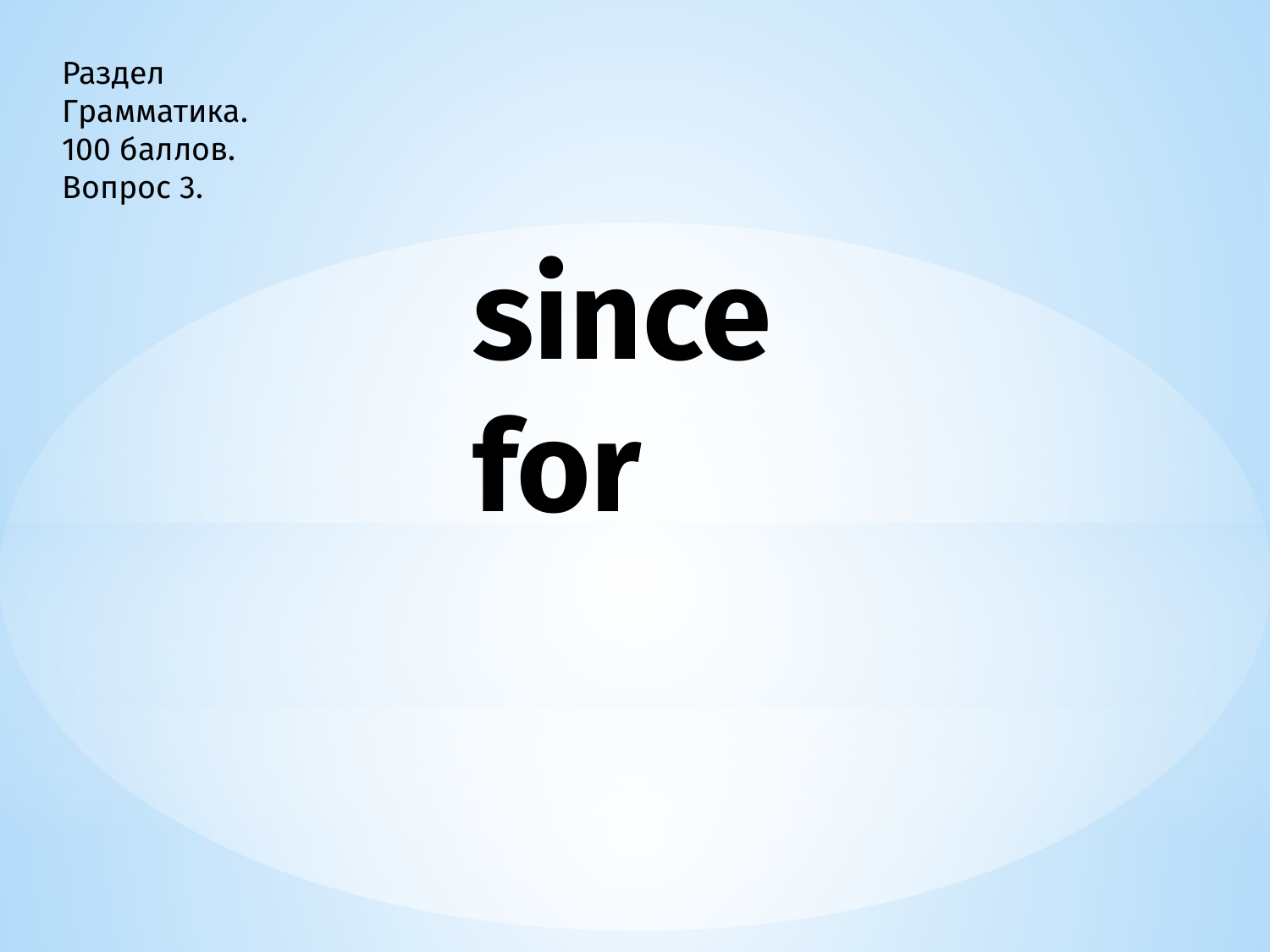

Раздел
Грамматика.
100 баллов.
Вопрос 3.
since
for